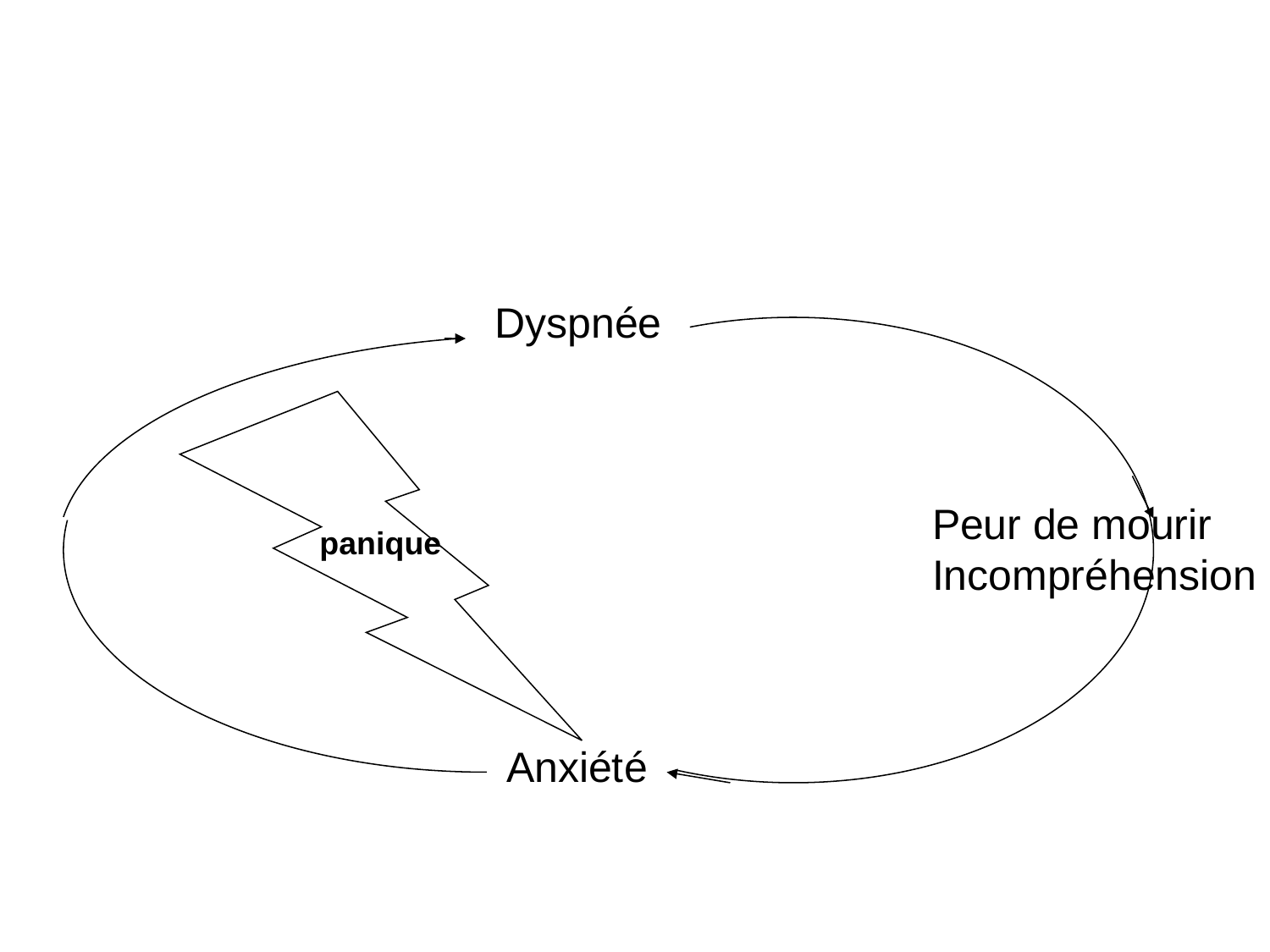

Dyspnée

Peur de mourir
Incompréhension
panique

Anxiété